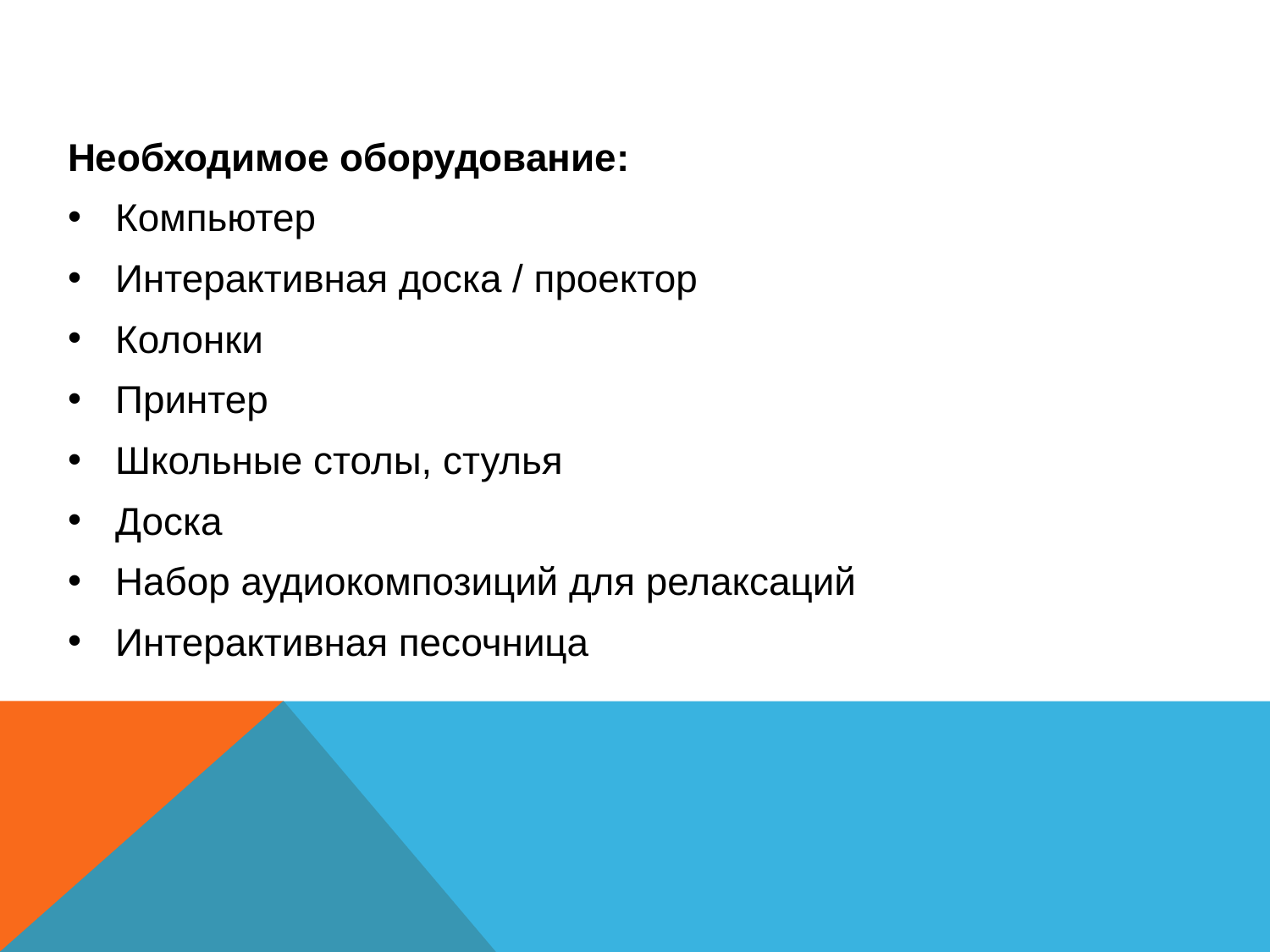

Необходимое оборудование:
Компьютер
Интерактивная доска / проектор
Колонки
Принтер
Школьные столы, стулья
Доска
Набор аудиокомпозиций для релаксаций
Интерактивная песочница